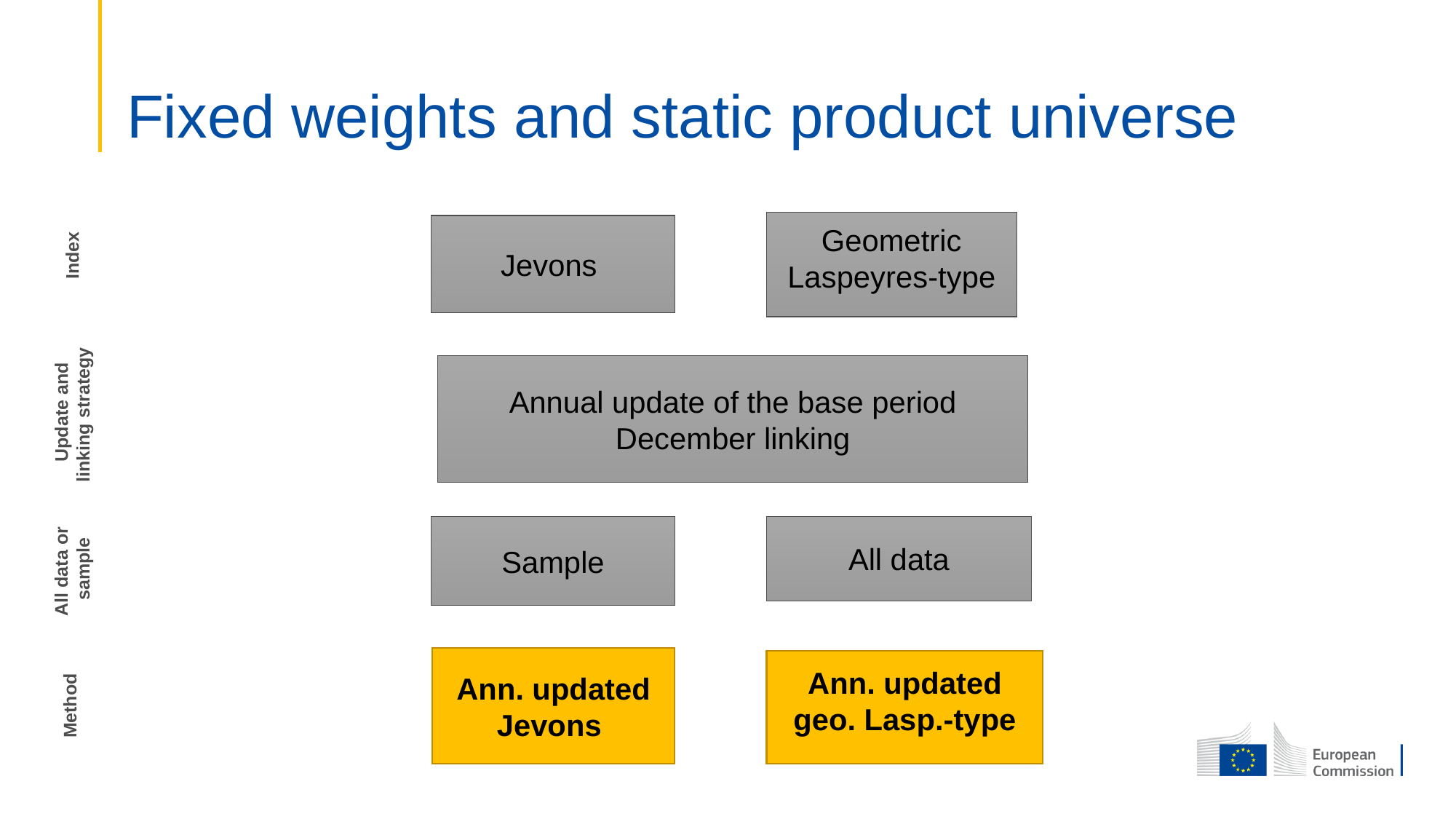

# Fixed weights and static product universe

Geometric
Laspeyres-type

Jevons

Index

Annual update of the base period
December linking

 Update and linking strategy
All data
Sample
All data or
sample
Ann. updated Jevons

Ann. updated geo. Lasp.-type

Method